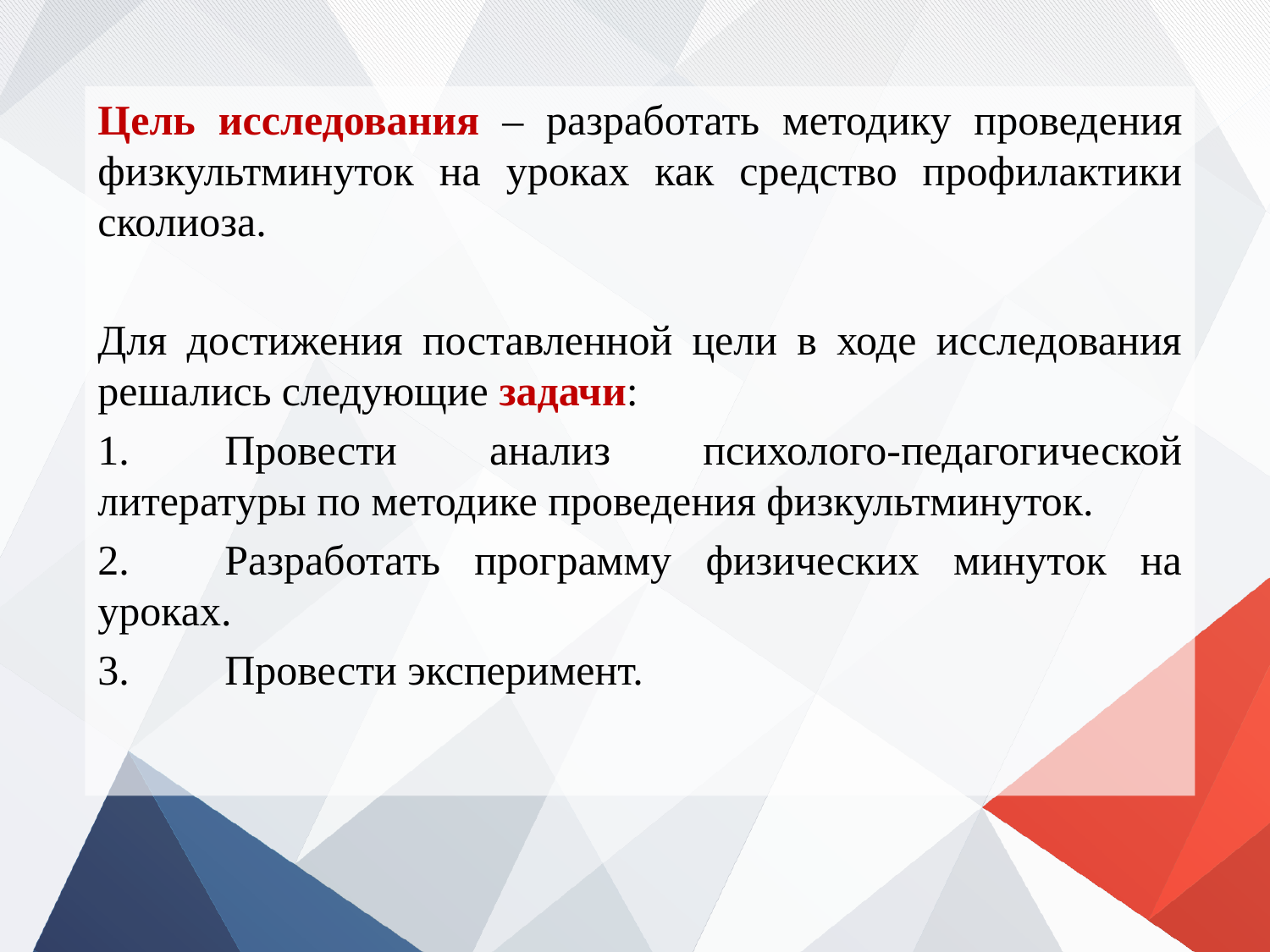

Цель исследования – разработать методику проведения физкультминуток на уроках как средство профилактики сколиоза.

Для достижения поставленной цели в ходе исследования решались следующие задачи:
1.	Провести анализ психолого-педагогической литературы по методике проведения физкультминуток.
2.	Разработать программу физических минуток на уроках.
3.	Провести эксперимент.